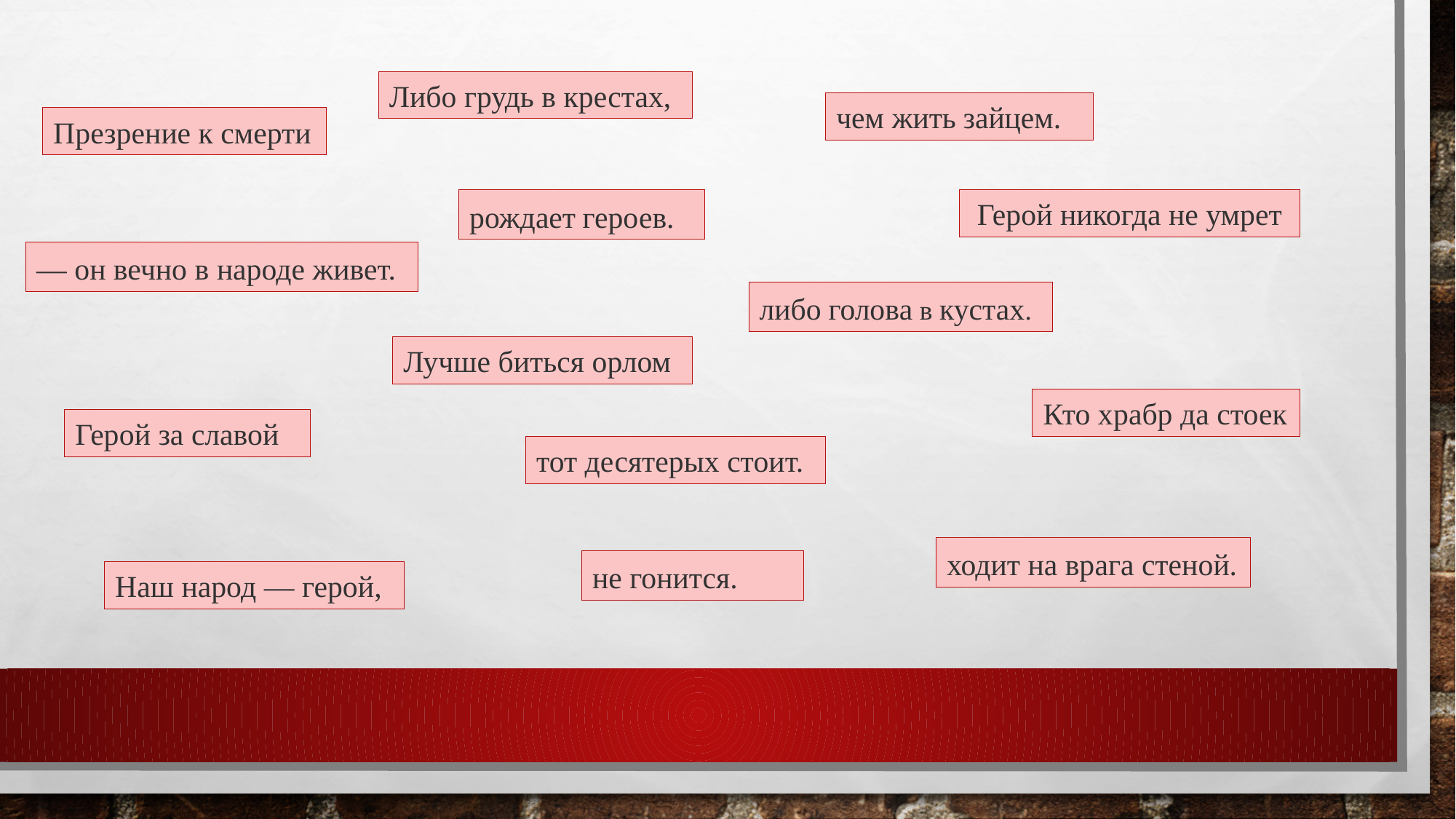

Либо грудь в крестах,
чем жить зайцем.
Презрение к смерти
рождает героев.
 Герой никогда не умрет
— он вечно в народе живет.
либо голова в кустах.
Лучше биться орлом
Кто храбр да стоек
Герой за славой
тот десятерых стоит.
ходит на врага стеной.
не гонится.
Наш народ — герой,